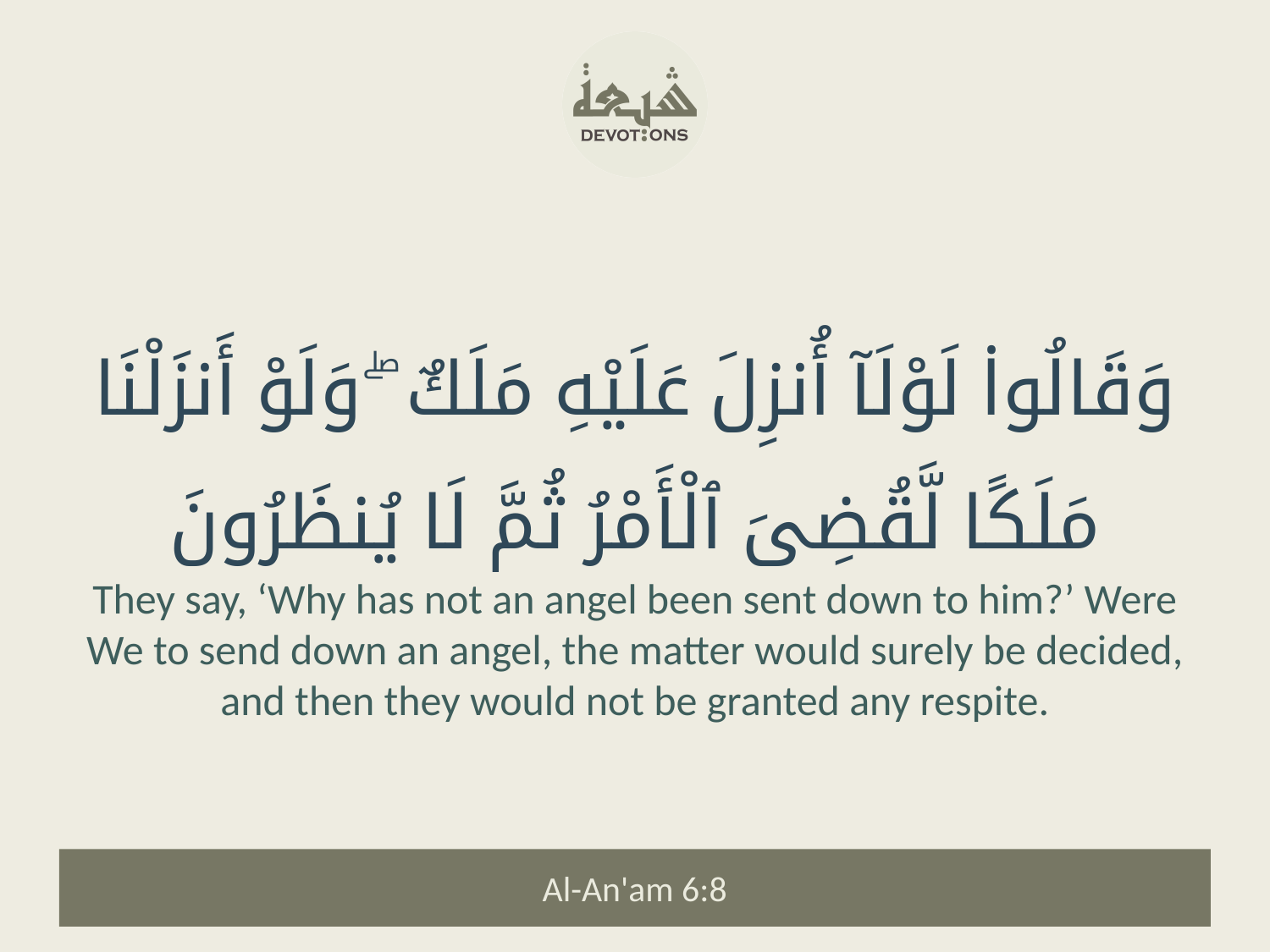

وَقَالُوا۟ لَوْلَآ أُنزِلَ عَلَيْهِ مَلَكٌ ۖ وَلَوْ أَنزَلْنَا مَلَكًا لَّقُضِىَ ٱلْأَمْرُ ثُمَّ لَا يُنظَرُونَ
They say, ‘Why has not an angel been sent down to him?’ Were We to send down an angel, the matter would surely be decided, and then they would not be granted any respite.
Al-An'am 6:8